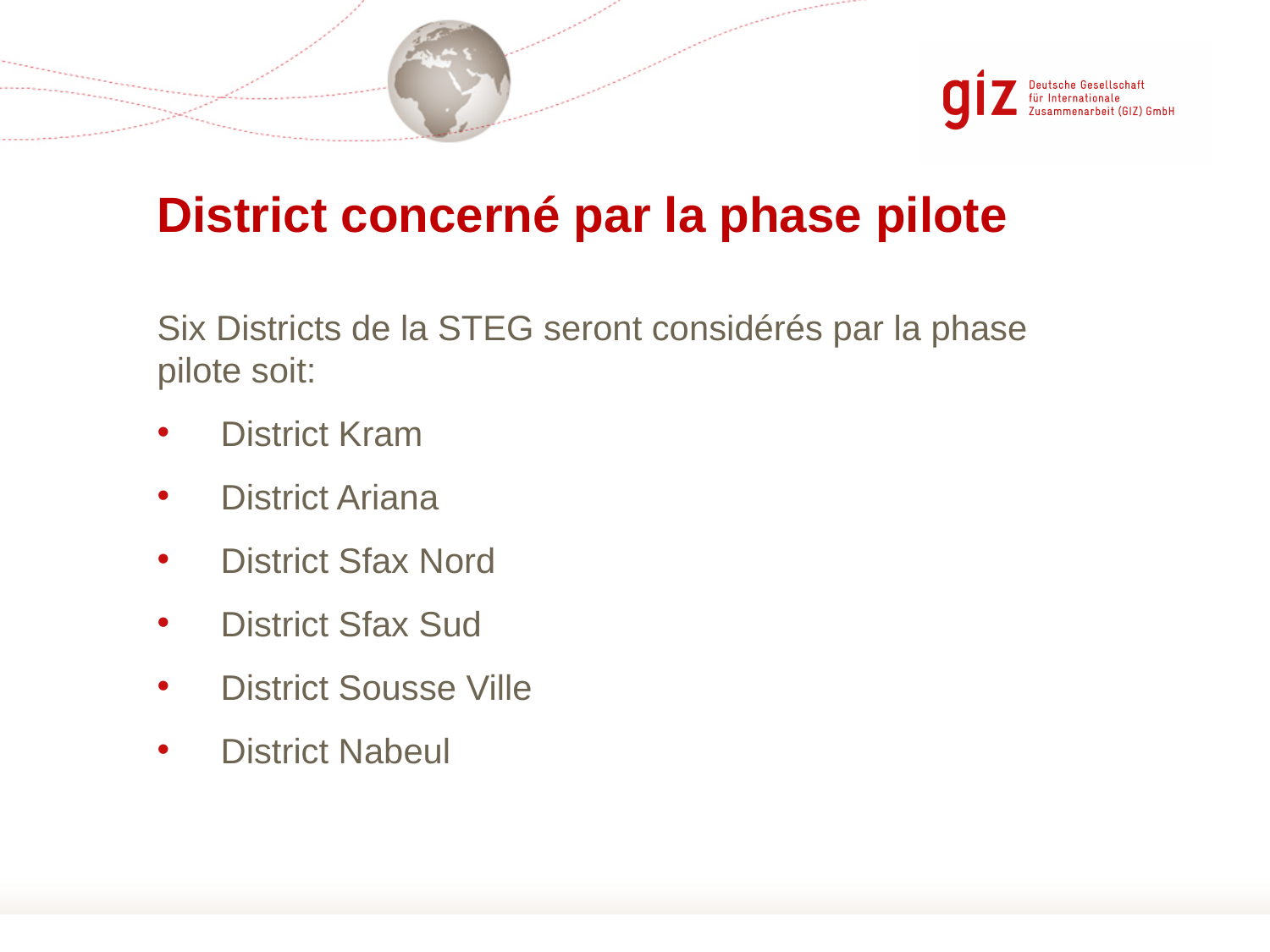

# District concerné par la phase pilote
Six Districts de la STEG seront considérés par la phase pilote soit:
District Kram
District Ariana
District Sfax Nord
District Sfax Sud
District Sousse Ville
District Nabeul